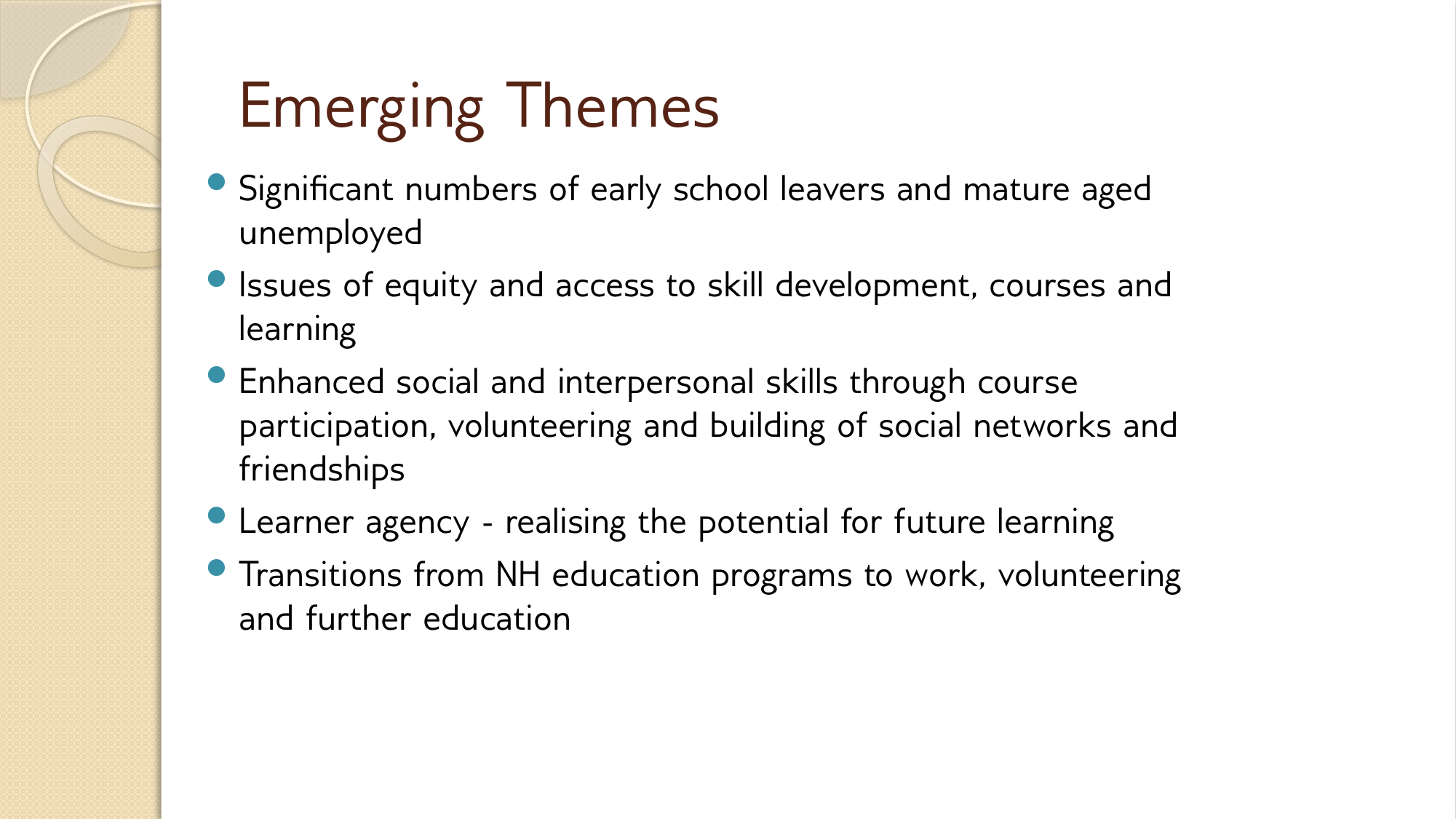

# Emerging Themes
Significant numbers of early school leavers and mature aged unemployed
Issues of equity and access to skill development, courses and learning
Enhanced social and interpersonal skills through course participation, volunteering and building of social networks and friendships
Learner agency - realising the potential for future learning
Transitions from NH education programs to work, volunteering and further education